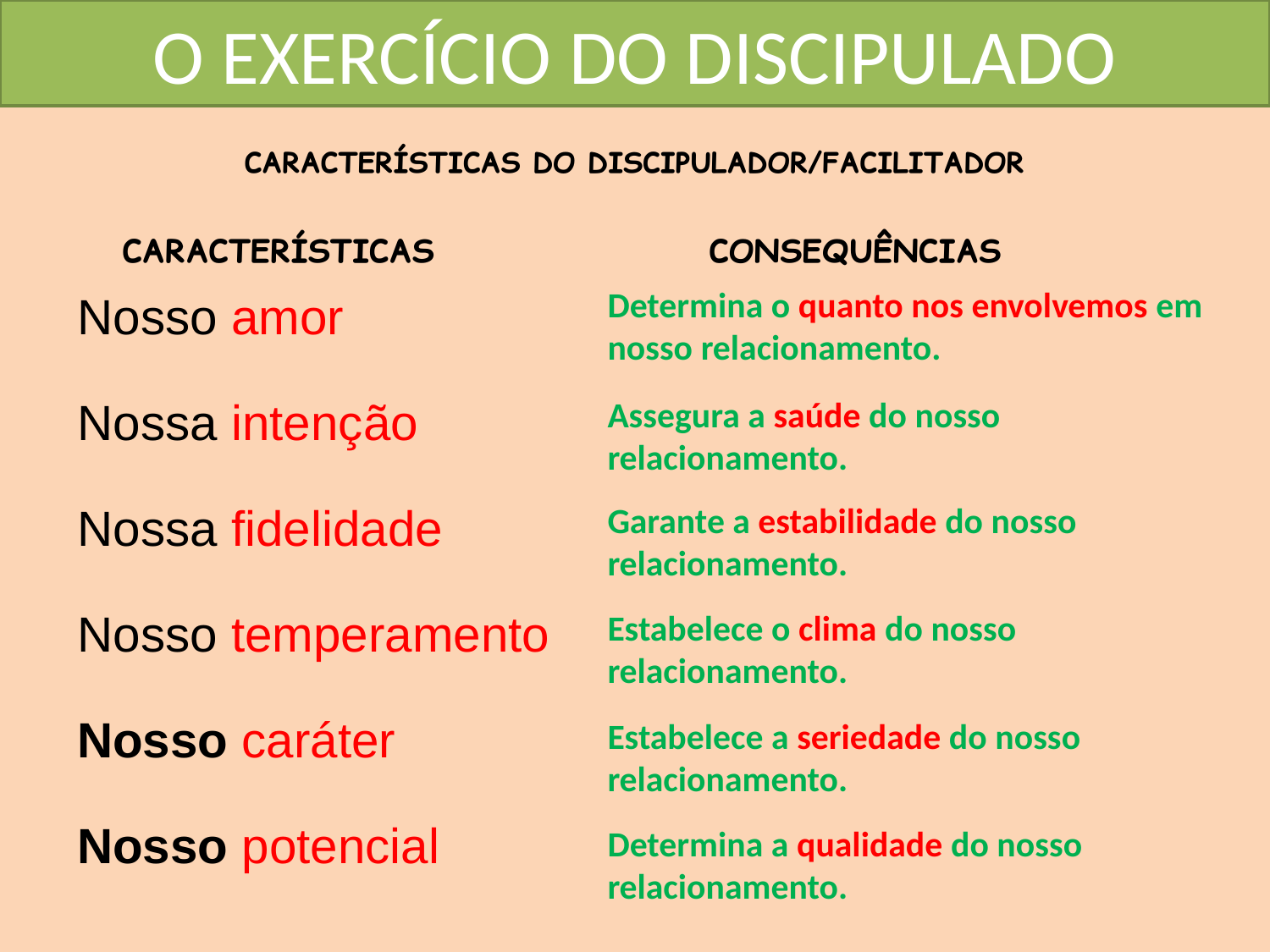

O EXERCÍCIO DO DISCIPULADO
CARACTERÍSTICAS DO DISCIPULADOR/FACILITADOR
        CARACTERÍSTICAS                    CONSEQUÊNCIAS
Determina o quanto nos envolvemos em nosso relacionamento.

Assegura a saúde do nosso relacionamento.

Garante a estabilidade do nosso relacionamento.

Estabelece o clima do nosso relacionamento.

Estabelece a seriedade do nosso relacionamento.

Determina a qualidade do nosso relacionamento.

Nosso amor

Nossa intenção

Nossa fidelidade

Nosso temperamento

Nosso caráter

Nosso potencial